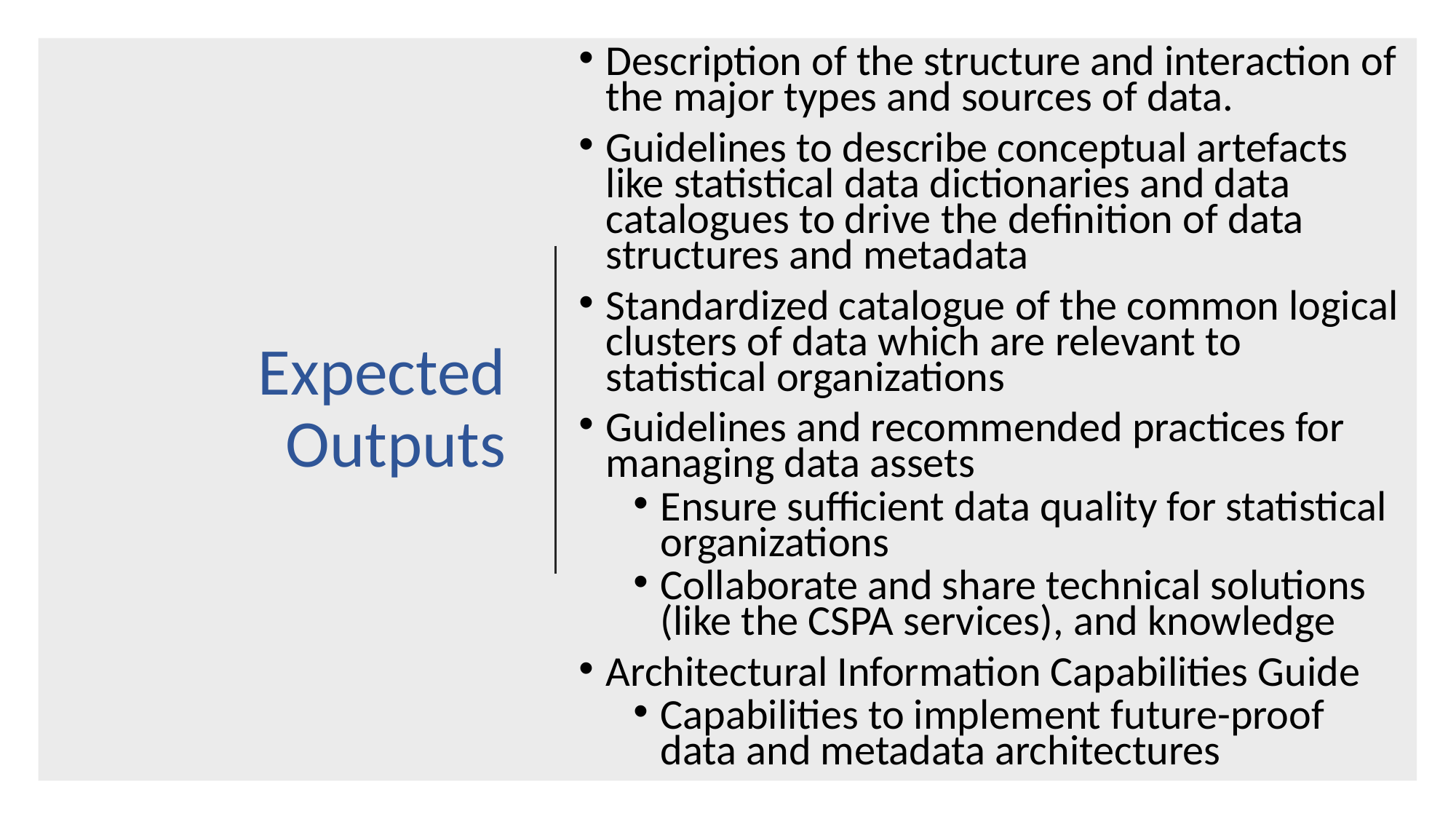

Description of the structure and interaction of the major types and sources of data.
Guidelines to describe conceptual artefacts like statistical data dictionaries and data catalogues to drive the definition of data structures and metadata
Standardized catalogue of the common logical clusters of data which are relevant to statistical organizations
Guidelines and recommended practices for managing data assets
Ensure sufficient data quality for statistical organizations
Collaborate and share technical solutions (like the CSPA services), and knowledge
Architectural Information Capabilities Guide
Capabilities to implement future-proof data and metadata architectures
# Expected Outputs